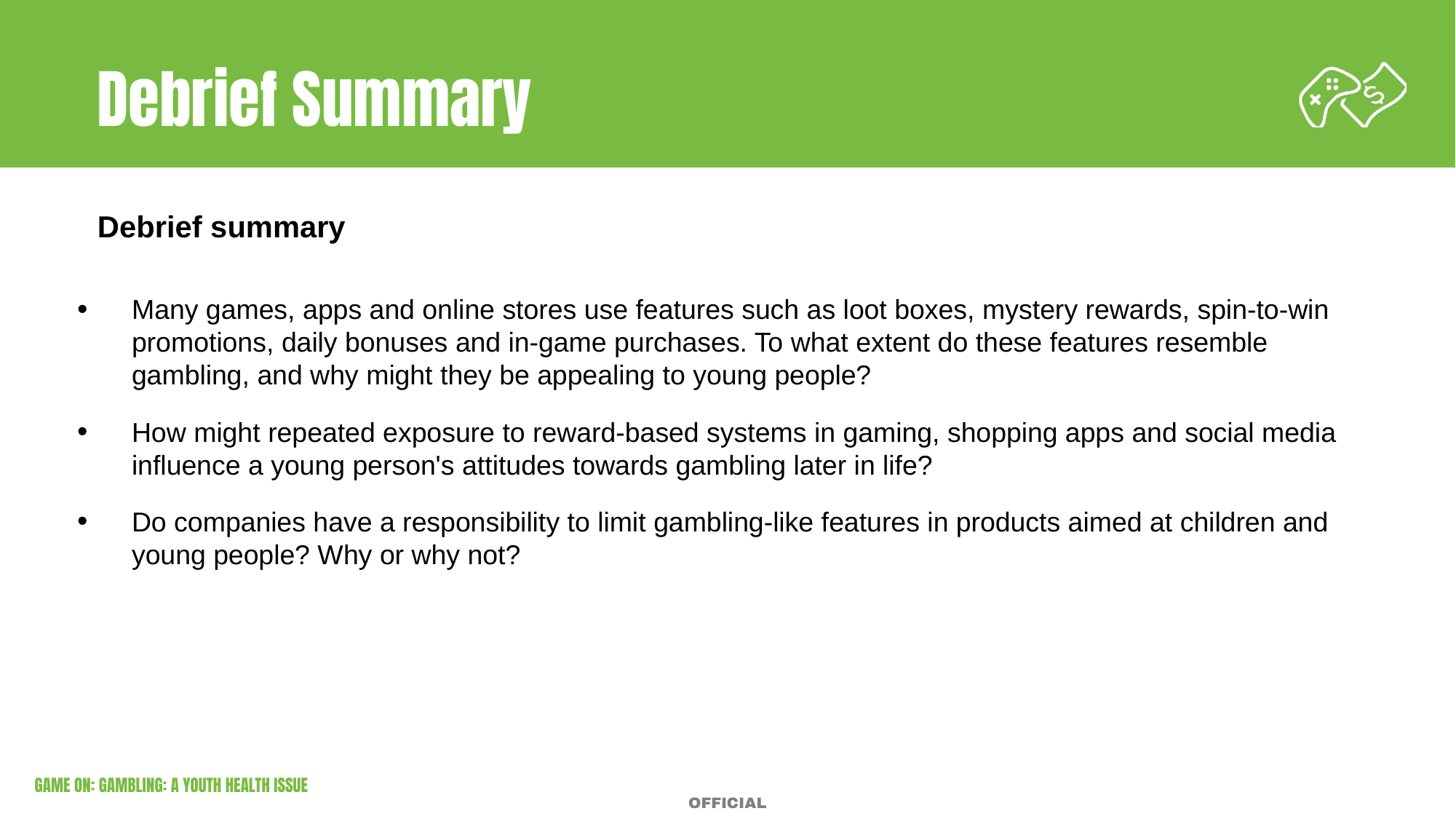

Debrief Summary
 Debrief summary

Many games, apps and online stores use features such as loot boxes, mystery rewards, spin-to-win promotions, daily bonuses and in-game purchases. To what extent do these features resemble gambling, and why might they be appealing to young people?
How might repeated exposure to reward-based systems in gaming, shopping apps and social media influence a young person's attitudes towards gambling later in life?
Do companies have a responsibility to limit gambling-like features in products aimed at children and young people? Why or why not?